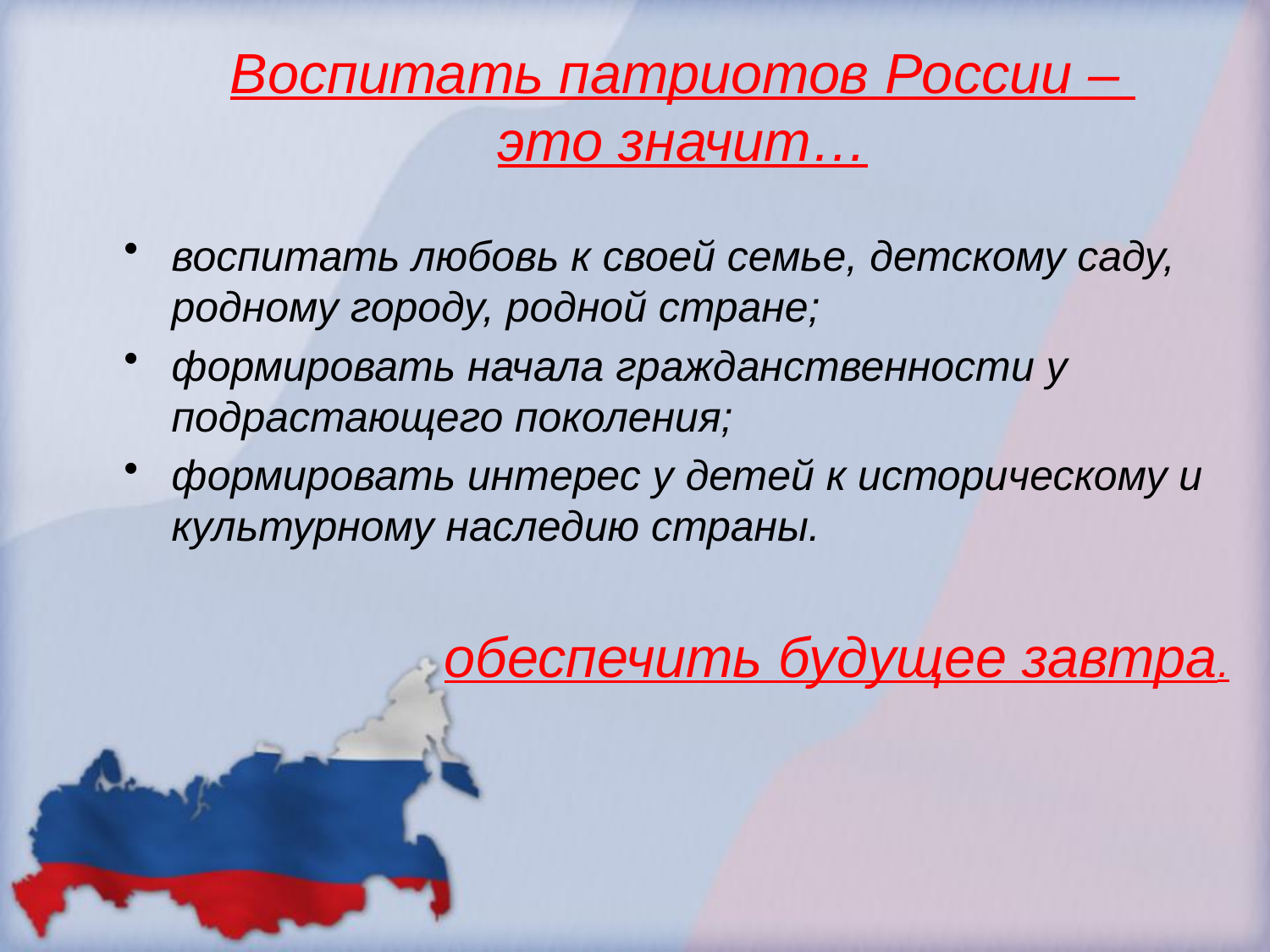

# Воспитать патриотов России – это значит…
воспитать любовь к своей семье, детскому саду, родному городу, родной стране;
формировать начала гражданственности у подрастающего поколения;
формировать интерес у детей к историческому и культурному наследию страны.

                          обеспечить будущее завтра.